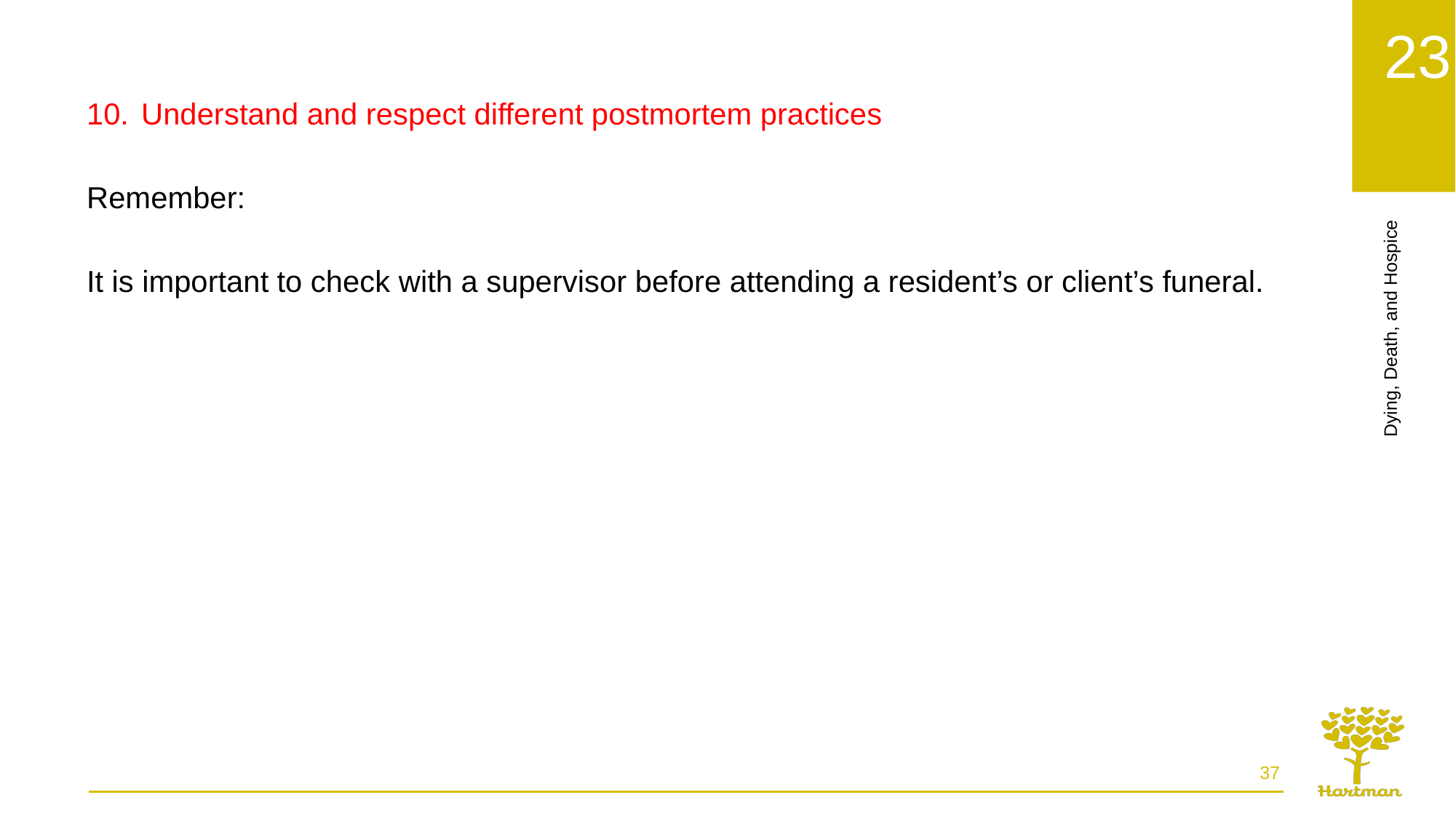

Understand and respect different postmortem practices

Remember:

It is important to check with a supervisor before attending a resident’s or client’s funeral.

37